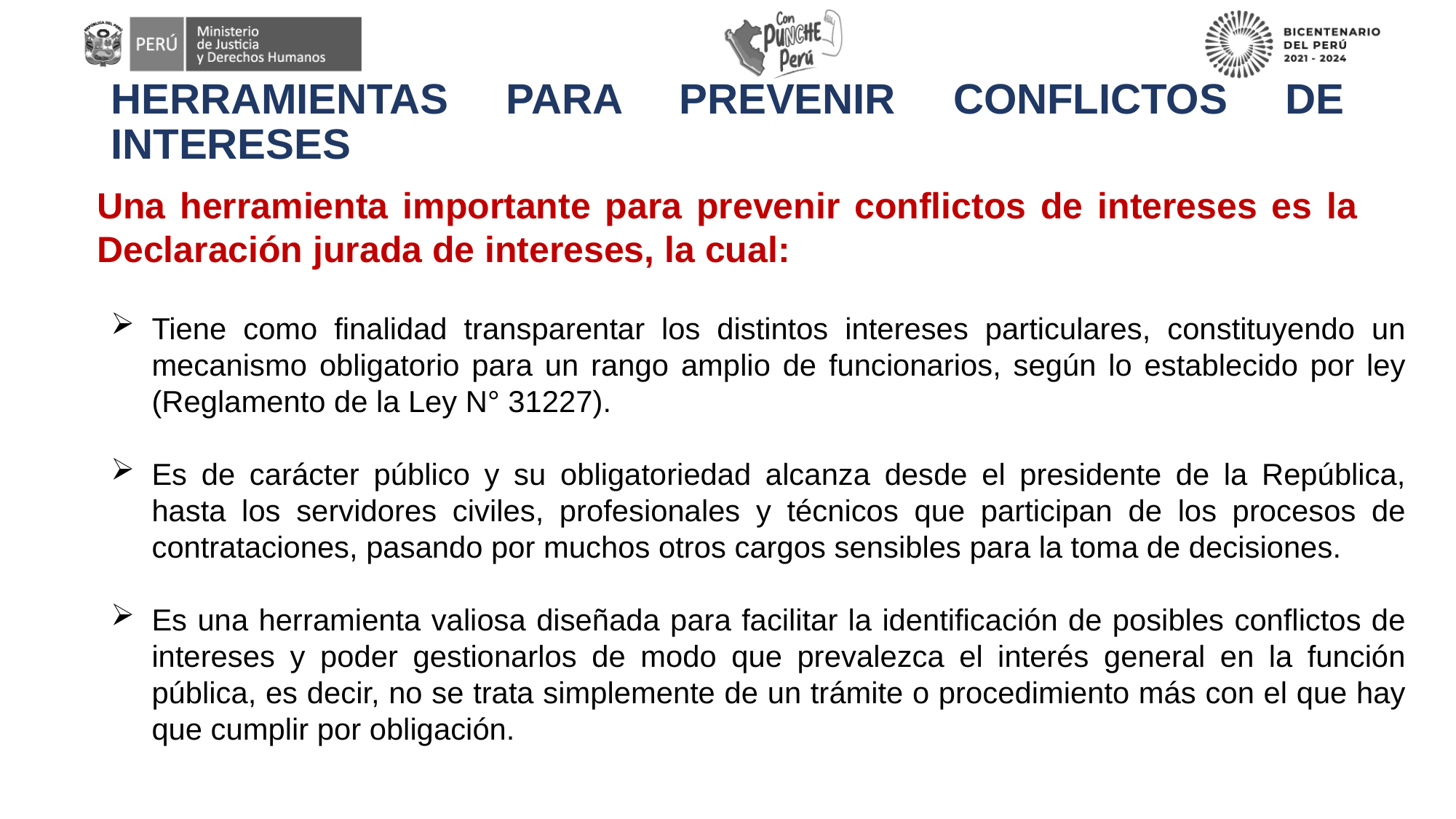

# HERRAMIENTAS PARA PREVENIR CONFLICTOS DE INTERESES
Una herramienta importante para prevenir conflictos de intereses es la Declaración jurada de intereses, la cual:
Tiene como finalidad transparentar los distintos intereses particulares, constituyendo un mecanismo obligatorio para un rango amplio de funcionarios, según lo establecido por ley (Reglamento de la Ley N° 31227).

Es de carácter público y su obligatoriedad alcanza desde el presidente de la República, hasta los servidores civiles, profesionales y técnicos que participan de los procesos de contrataciones, pasando por muchos otros cargos sensibles para la toma de decisiones.

Es una herramienta valiosa diseñada para facilitar la identificación de posibles conflictos de intereses y poder gestionarlos de modo que prevalezca el interés general en la función pública, es decir, no se trata simplemente de un trámite o procedimiento más con el que hay que cumplir por obligación.